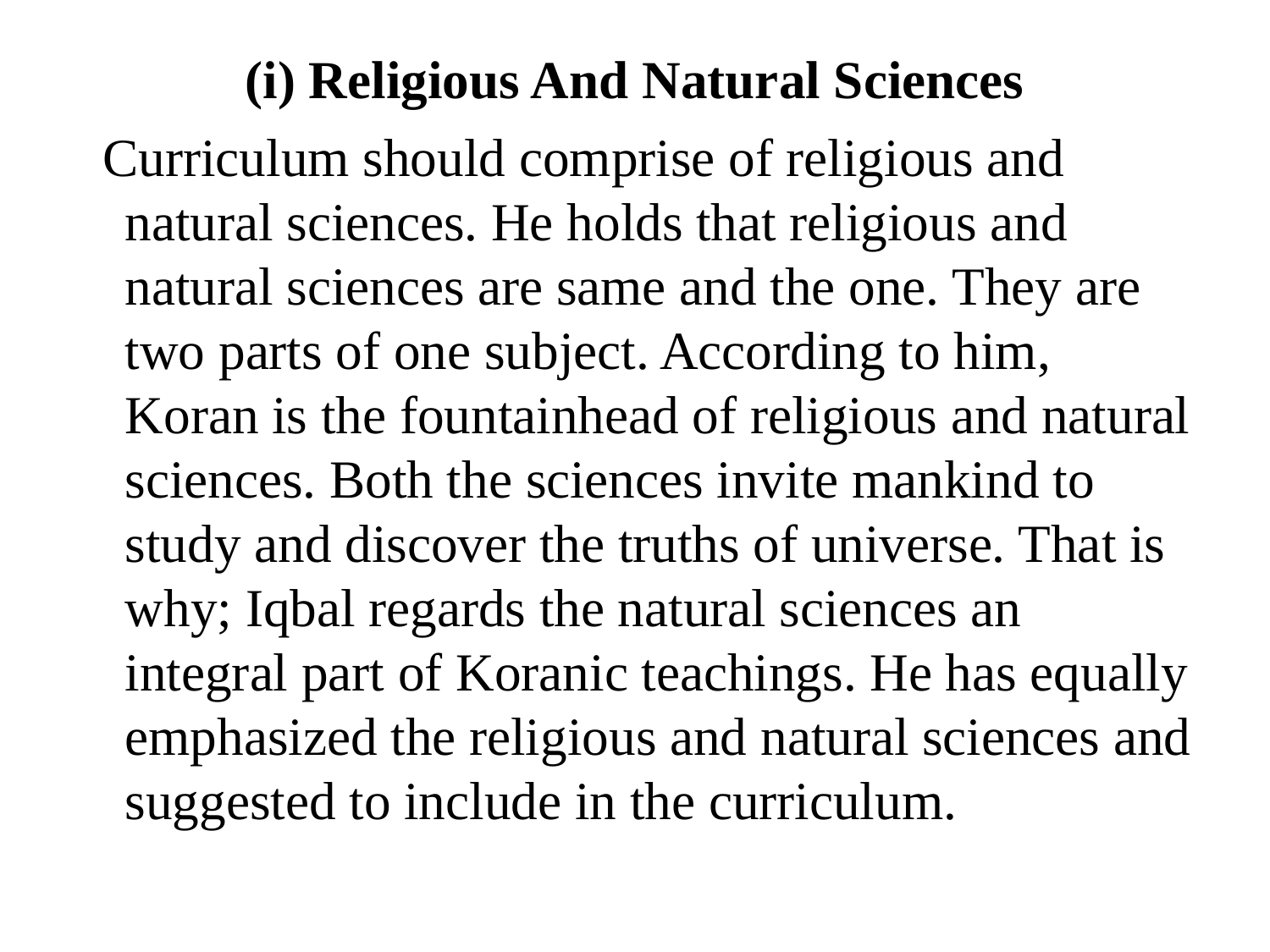

# (i) Religious And Natural Sciences
  Curriculum should comprise of religious and natural sciences. He holds that religious and natural sciences are same and the one. They are two parts of one subject. According to him, Koran is the fountainhead of religious and natural sciences. Both the sciences invite mankind to study and discover the truths of universe. That is why; Iqbal regards the natural sciences an integral part of Koranic teachings. He has equally emphasized the religious and natural sciences and suggested to include in the curriculum.